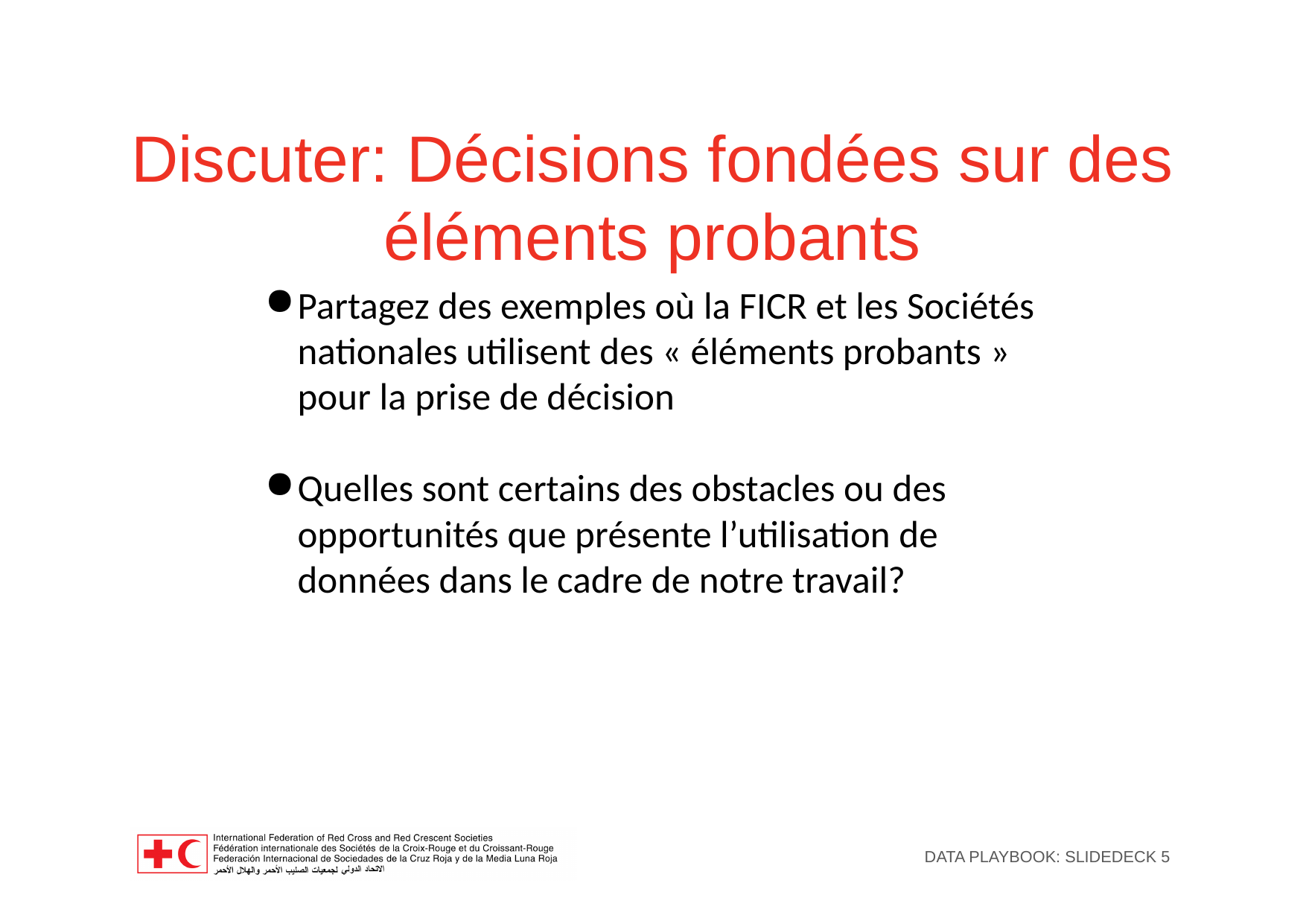

Discuter: Décisions fondées sur des éléments probants
Partagez des exemples où la FICR et les Sociétés nationales utilisent des « éléments probants » pour la prise de décision

Quelles sont certains des obstacles ou des opportunités que présente l’utilisation de données dans le cadre de notre travail?